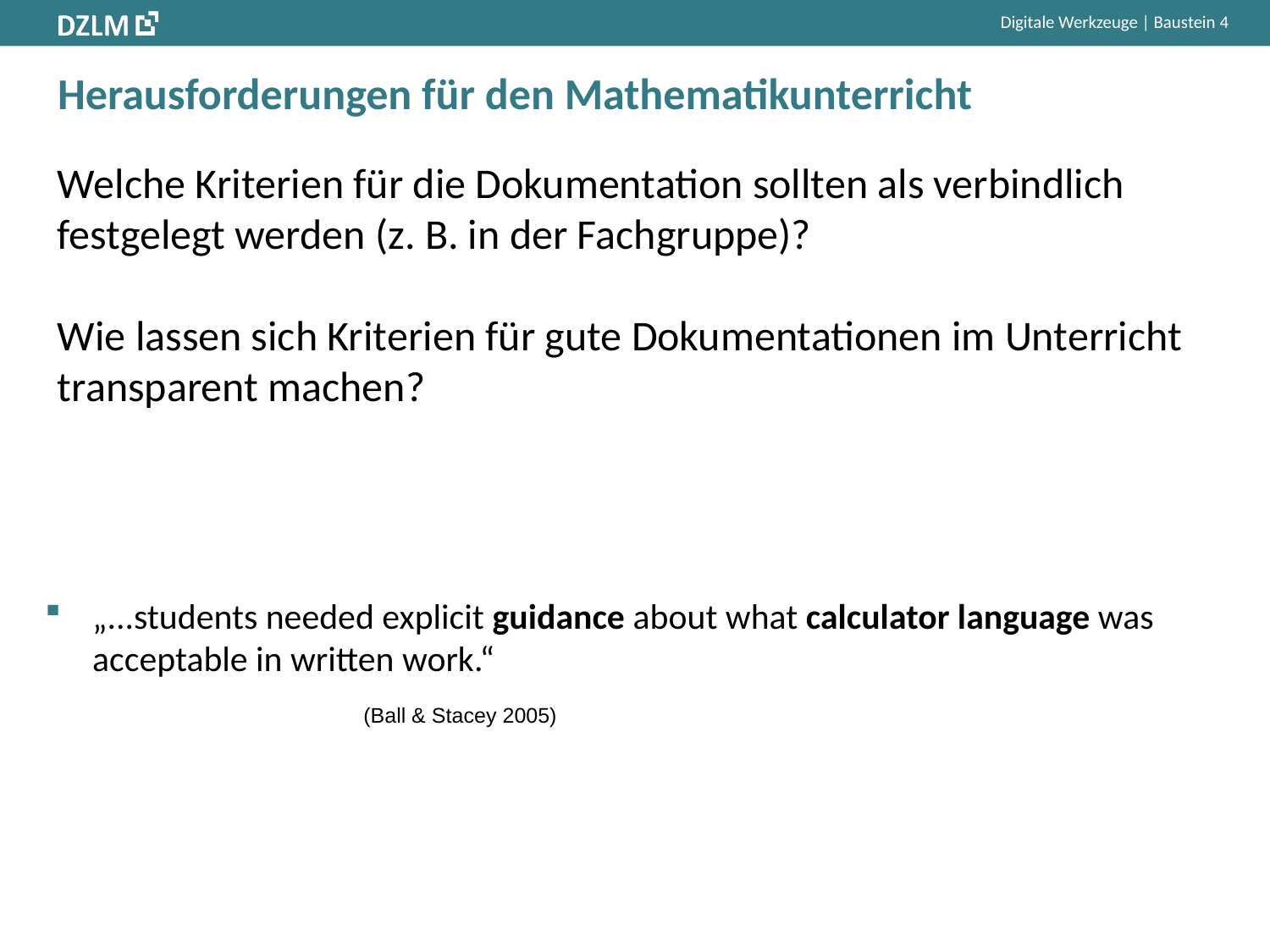

# Herausforderungen für den Mathematikunterricht
Welche Kriterien für die Dokumentation sollten als verbindlich festgelegt werden (z. B. in der Fachgruppe)?

Wie lassen sich Kriterien für gute Dokumentationen im Unterricht transparent machen?

„...students needed explicit guidance about what calculator language was acceptable in written work.“

(Ball & Stacey 2005)